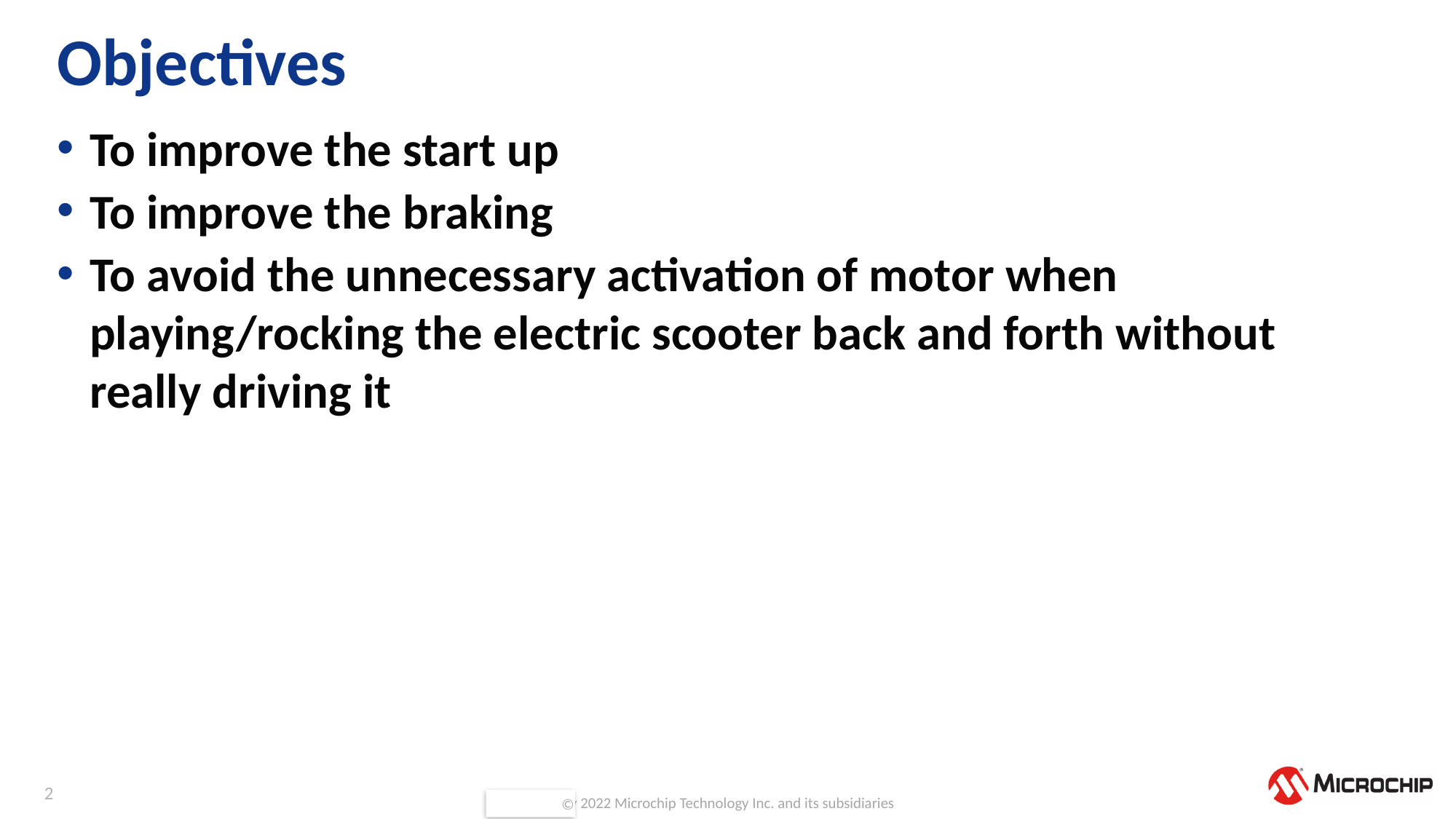

# Objectives
To improve the start up
To improve the braking
To avoid the unnecessary activation of motor when playing/rocking the electric scooter back and forth without really driving it
2